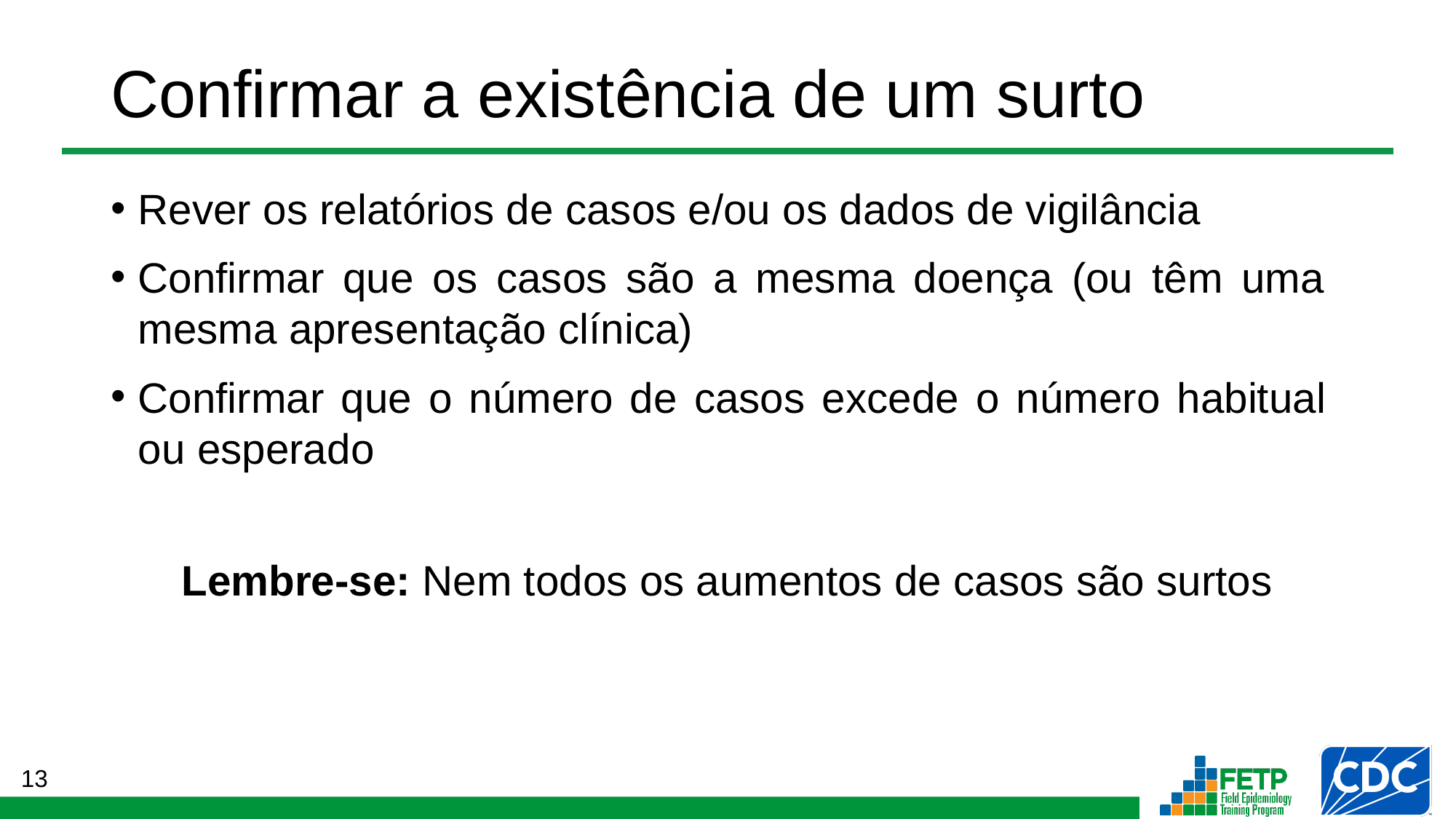

# Confirmar a existência de um surto
Rever os relatórios de casos e/ou os dados de vigilância
Confirmar que os casos são a mesma doença (ou têm uma
mesma apresentação clínica)
Confirmar que o número de casos excede o número habitual
ou esperado

Lembre-se: Nem todos os aumentos de casos são surtos